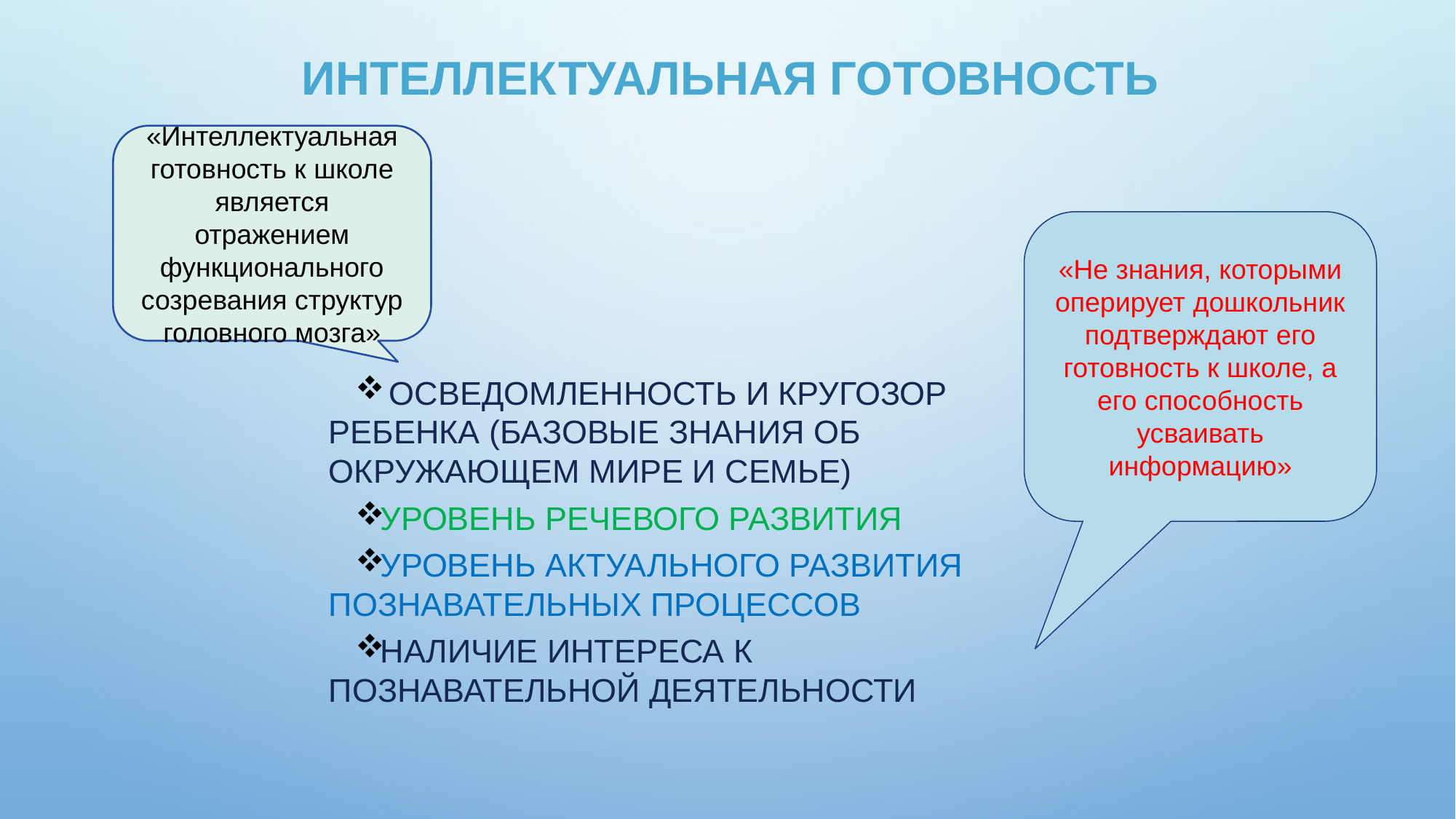

# Интеллектуальная готовность
«Интеллектуальная готовность к школе является отражением функционального созревания структур головного мозга»
«Не знания, которыми оперирует дошкольник подтверждают его готовность к школе, а его способность усваивать информацию»
 осведомленность и кругозор ребенка (базовые знания об окружающем мире и семье)
уровень речевого развития
уровень актуального развития познавательных процессов
Наличие интереса к познавательной деятельности